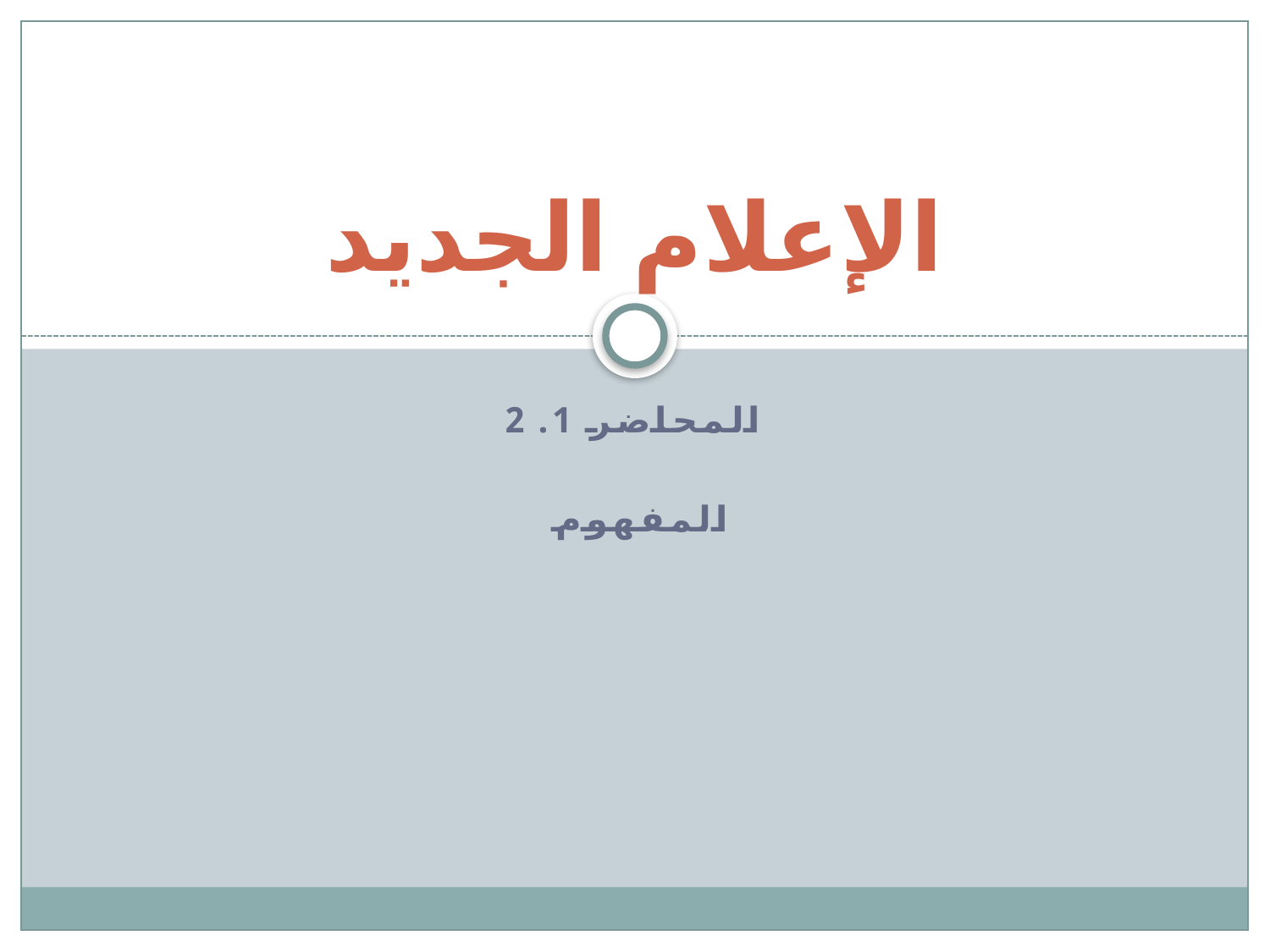

# الإعلام الجديد
المحاضر 1. 2

المفهوم